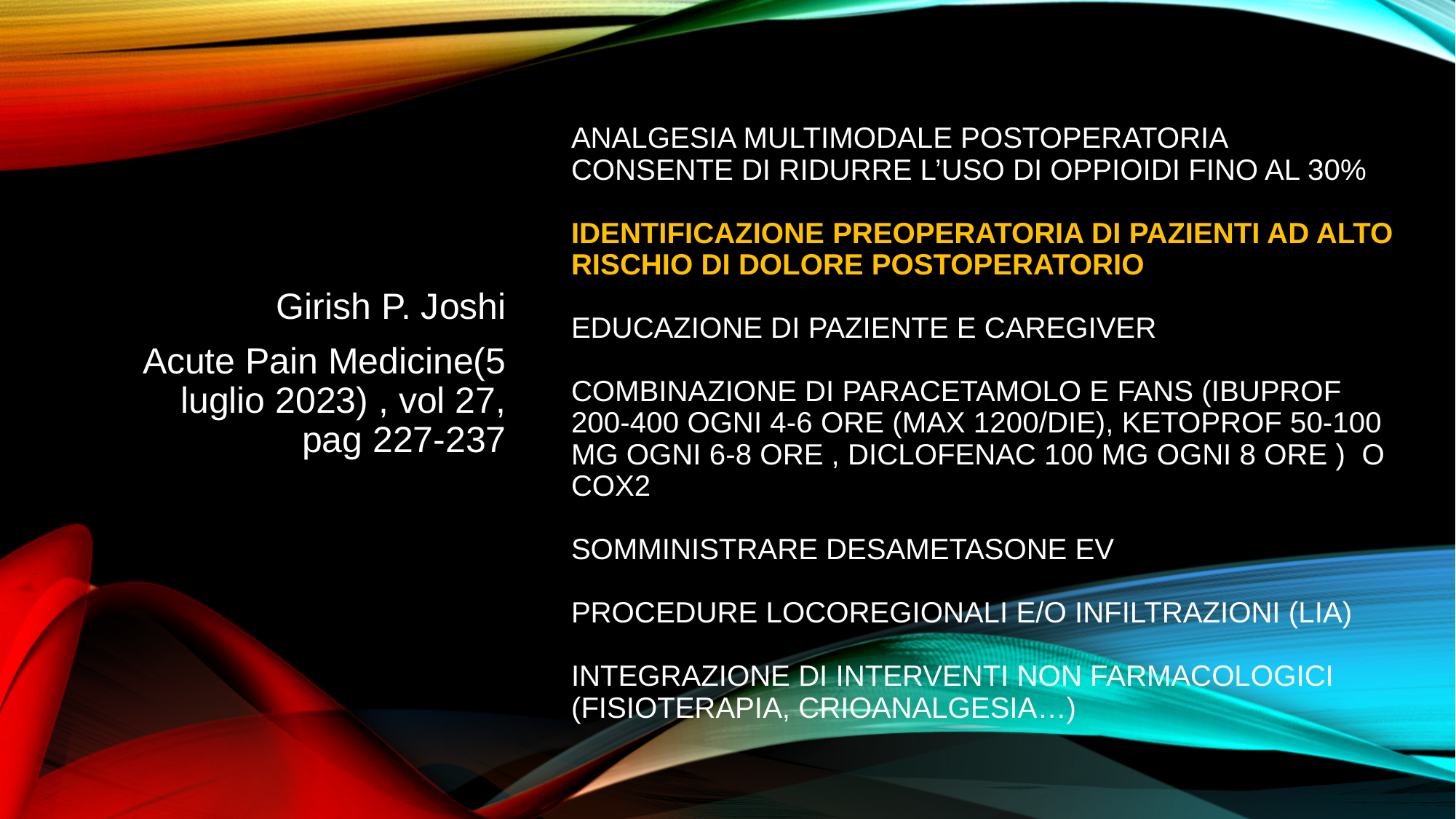

Girish P. Joshi
Acute Pain Medicine(5 luglio 2023) , vol 27, pag 227-237
# ANALGESIA MULTIMODALE POSTOPERATORIA CONSENTE DI RIDURRE L’USO DI OPPIOIDI fino al 30% IDENTIFICAzione preoperatoria di pazienti ad alto rischio di dolore postoperatorio educazione di paziente e caregiver COMBINAZIONE DI PARACETAMOLO E FANS (Ibuprof 200-400 ogni 4-6 ore (max 1200/die), ketoprof 50-100 mg ogni 6-8 ore , diclofenac 100 mg ogni 8 ore )  O COX2 somministrare DESAMETASONE ev PROCEDURE LOCOREGIONALI E/O INfiLTRAZIONI (Lia) integrazione di interventi non farmacologici (fisioterapia, crioanalgesia…)